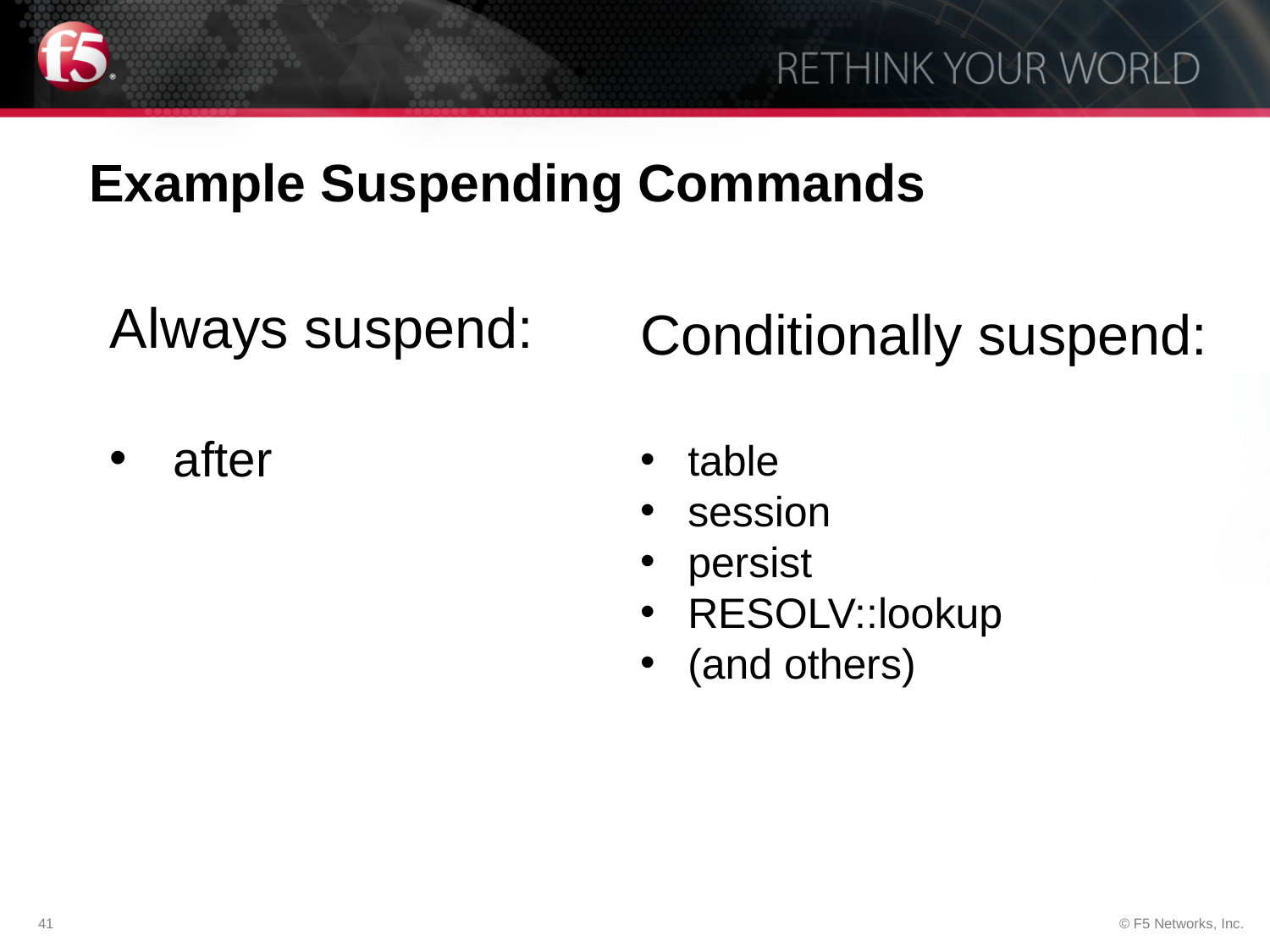

# Example Suspending Commands
Always suspend:

after
Conditionally suspend:

table
session
persist
RESOLV::lookup
(and others)